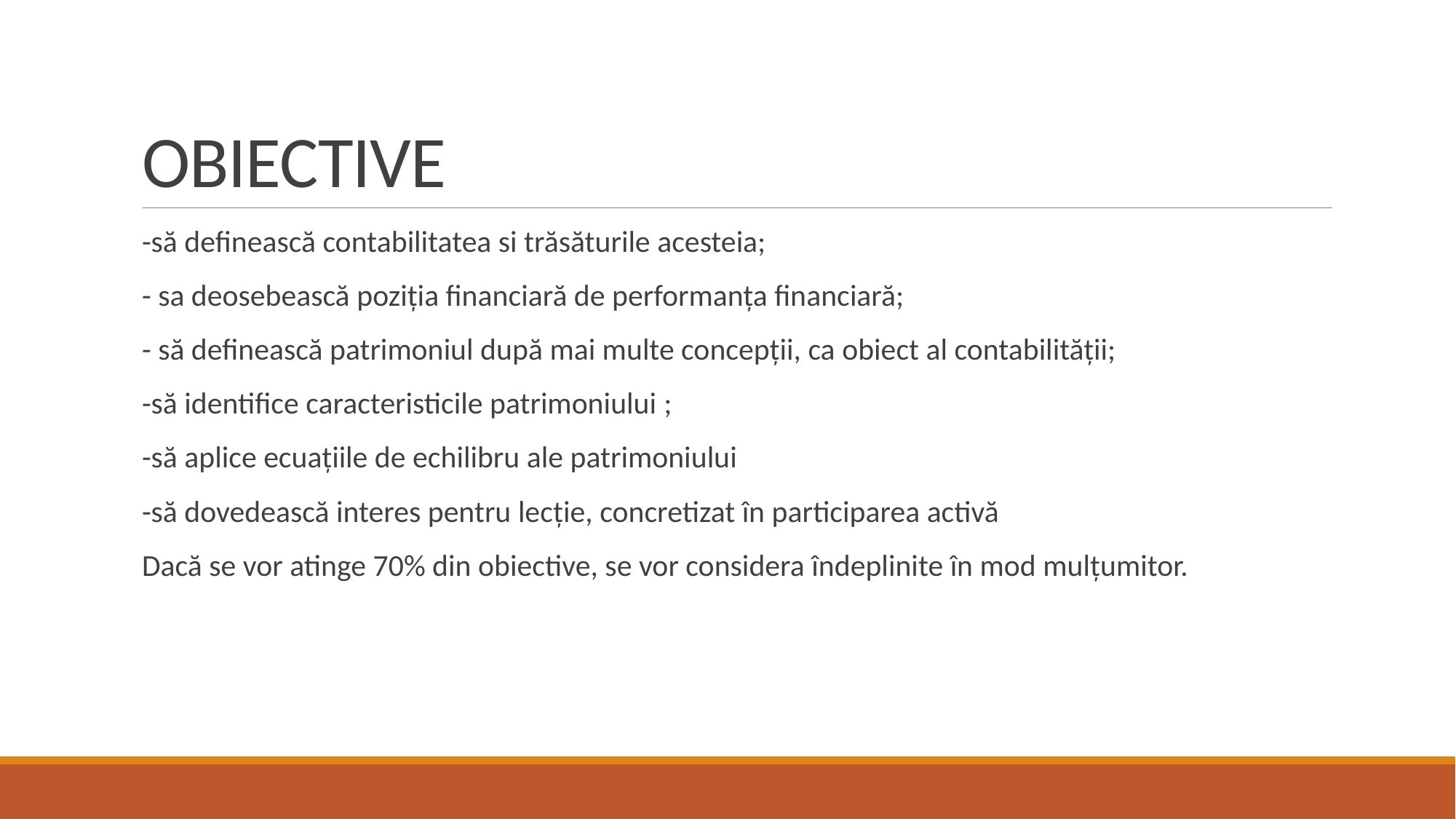

# OBIECTIVE
-să definească contabilitatea si trăsăturile acesteia;
- sa deosebească poziția financiară de performanța financiară;
- să definească patrimoniul după mai multe concepții, ca obiect al contabilității;
-să identifice caracteristicile patrimoniului ;
-să aplice ecuațiile de echilibru ale patrimoniului
-să dovedească interes pentru lecţie, concretizat în participarea activă
Dacă se vor atinge 70% din obiective, se vor considera îndeplinite în mod mulțumitor.